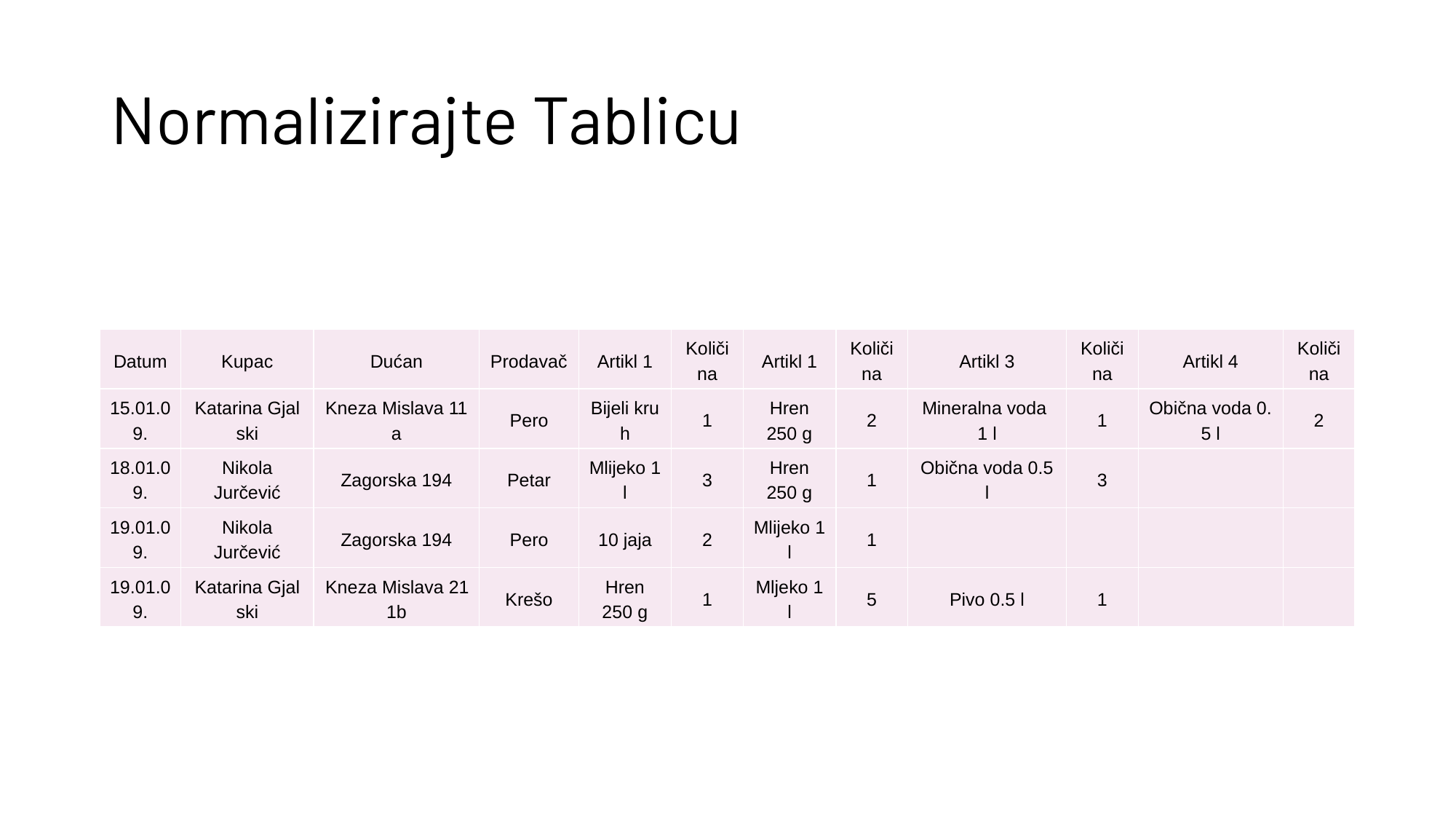

# Normalizirajte Tablicu
| Datum​ | Kupac​ | Dućan​ | Prodavač​ | Artikl 1​ | Količina​ | Artikl 1​ | Količina​ | Artikl 3​ | Količina​ | Artikl 4​ | Količina​ |
| --- | --- | --- | --- | --- | --- | --- | --- | --- | --- | --- | --- |
| 15.01.09.​ | Katarina Gjalski​ | Kneza Mislava 11a​ | Pero​ | Bijeli kruh​ | 1​ | Hren 250 g​ | 2​ | Mineralna voda 1 l​ | 1​ | Obična voda 0.5 l​ | 2​ |
| 18.01.09.​ | Nikola Jurčević​ | Zagorska 194​ | Petar​ | Mlijeko 1 l​ | 3​ | Hren 250 g​ | 1​ | Obična voda 0.5 l​ | 3​ | ​ | ​ |
| 19.01.09.​ | Nikola Jurčević​ | Zagorska 194​ | Pero​ | 10 jaja​ | 2​ | Mlijeko 1 l​ | 1​ | ​ | ​ | ​ | ​ |
| 19.01.09.​ | Katarina Gjalski​ | Kneza Mislava 211b​ | Krešo​ | Hren 250 g​ | 1​ | Mljeko 1 l​ | 5​ | Pivo 0.5 l​ | 1​ | ​ | ​ |